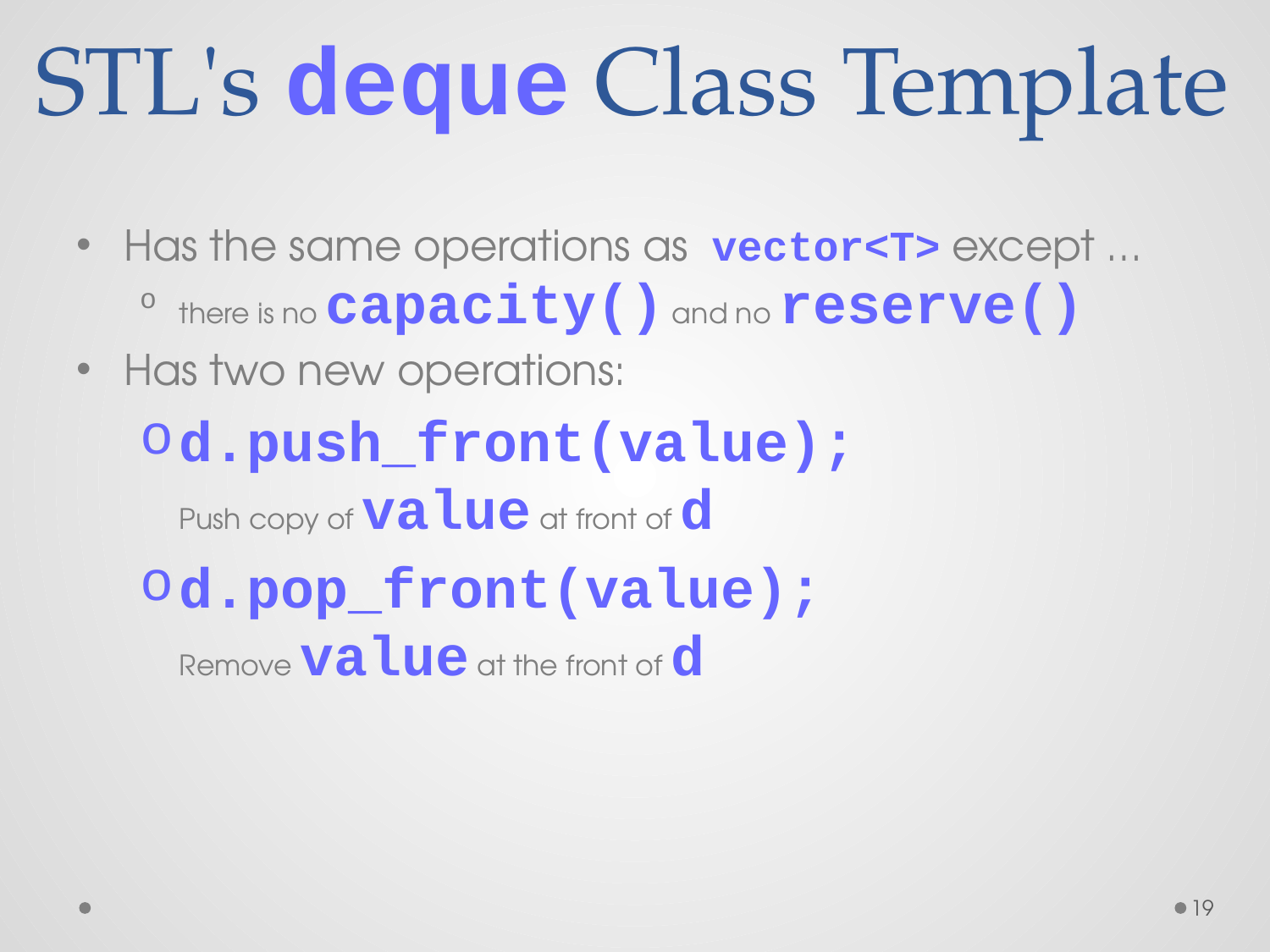

# STL's deque Class Template
Has the same operations as  vector<T> except …
there is no capacity() and no reserve()
Has two new operations:
d.push_front(value);
Push copy of value at front of d
d.pop_front(value);
Remove value at the front of d

19